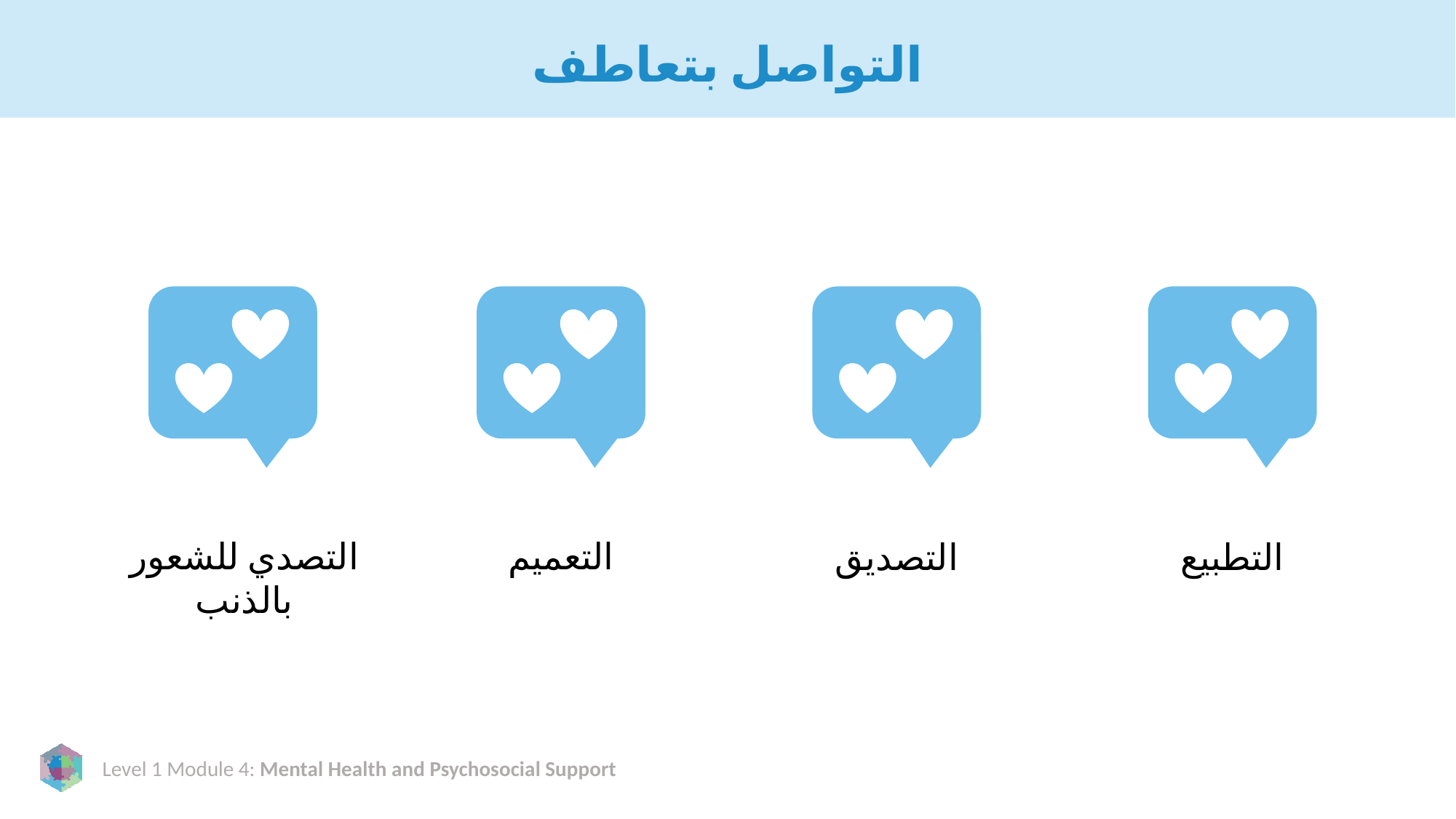

# التواصل بتعاطف

التصدي للشعور بالذنب
التعميم
التصديق
التطبيع